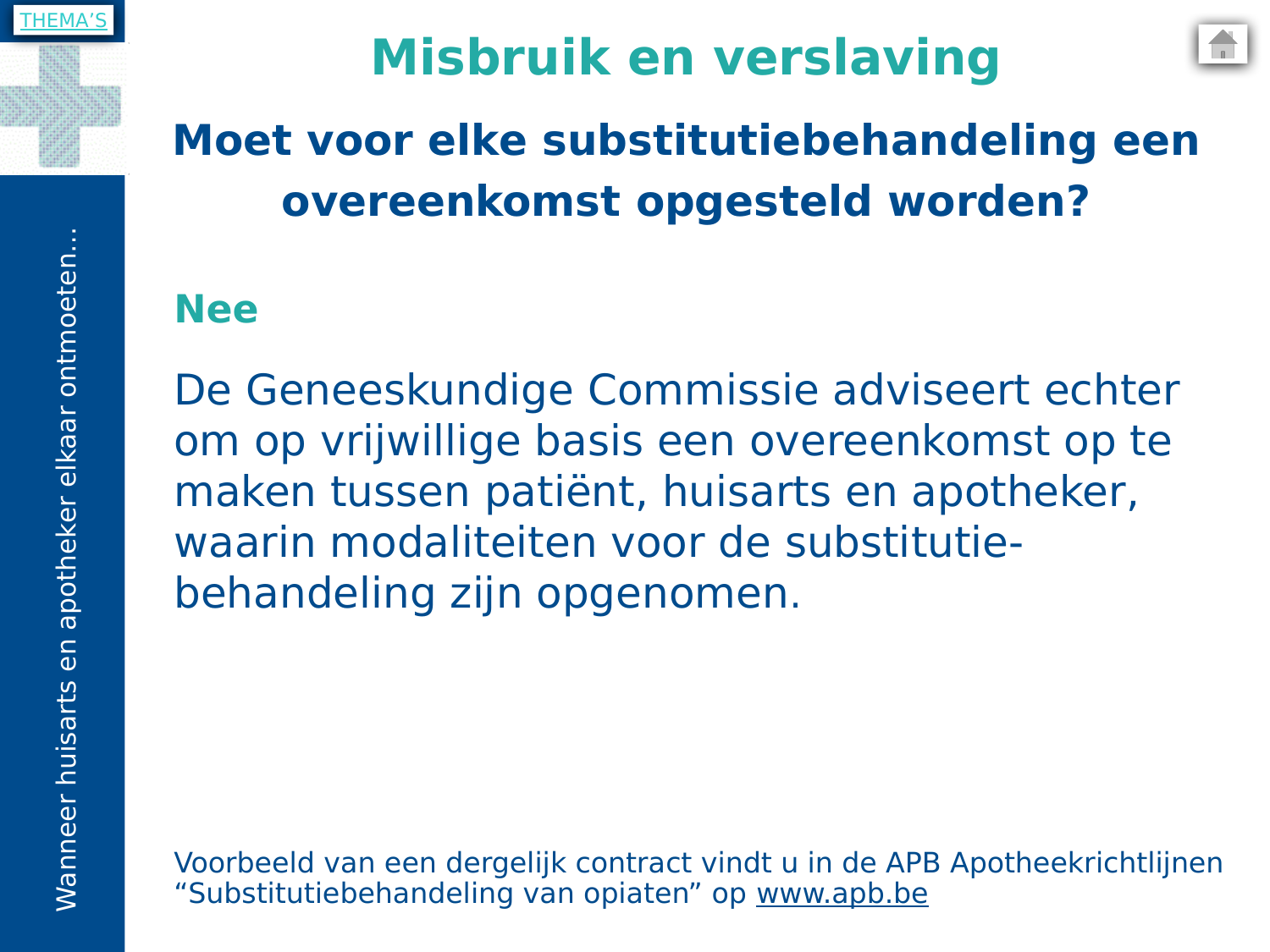

THEMA’S

Misbruik en verslaving
Moet voor elke substitutiebehandeling een overeenkomst opgesteld worden?
Nee
De Geneeskundige Commissie adviseert echter om op vrijwillige basis een overeenkomst op te maken tussen patiënt, huisarts en apotheker, waarin modaliteiten voor de substitutie-behandeling zijn opgenomen.

Voorbeeld van een dergelijk contract vindt u in de APB Apotheekrichtlijnen “Substitutiebehandeling van opiaten” op www.apb.be